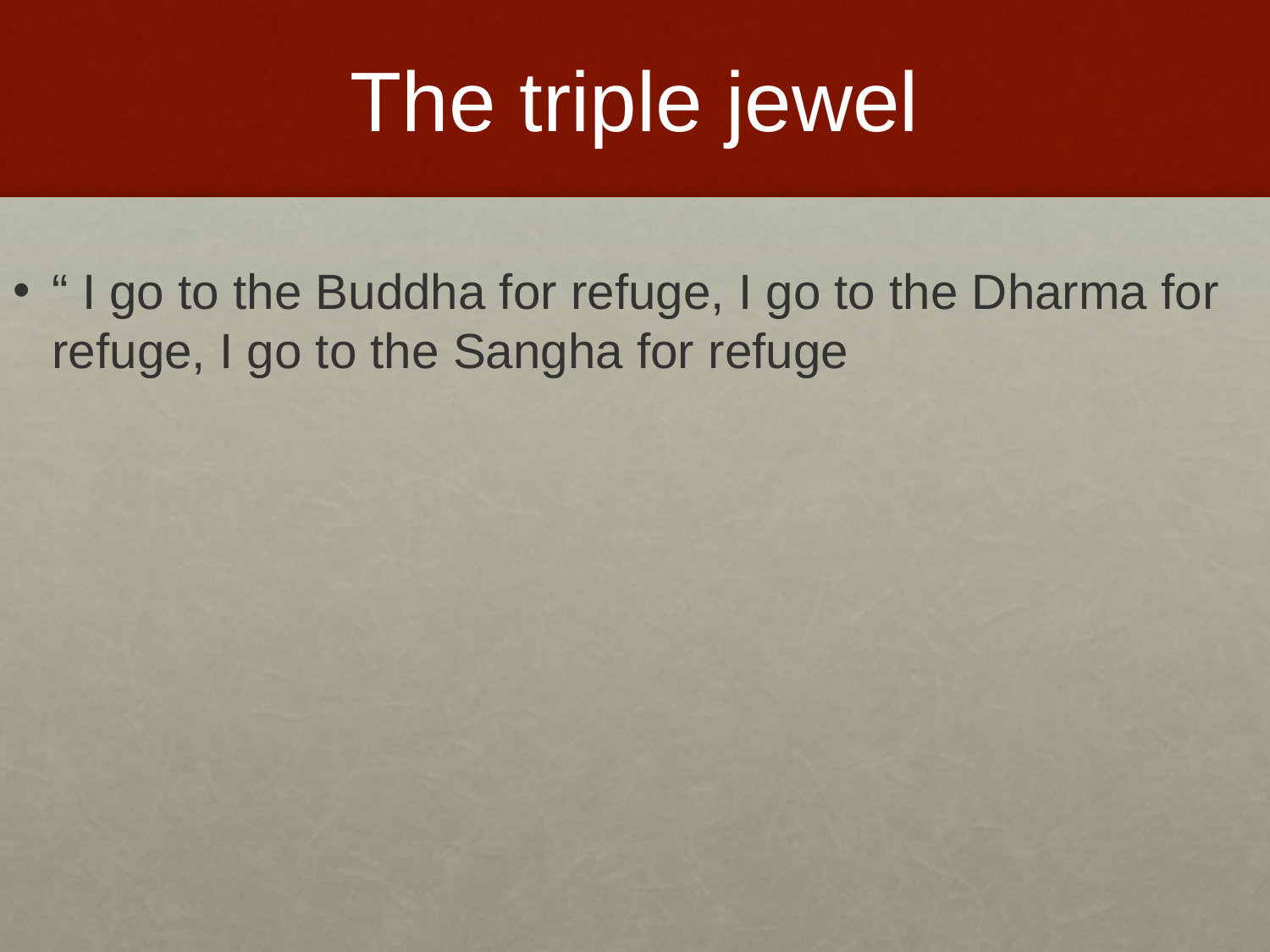

# The triple jewel
“ I go to the Buddha for refuge, I go to the Dharma for refuge, I go to the Sangha for refuge